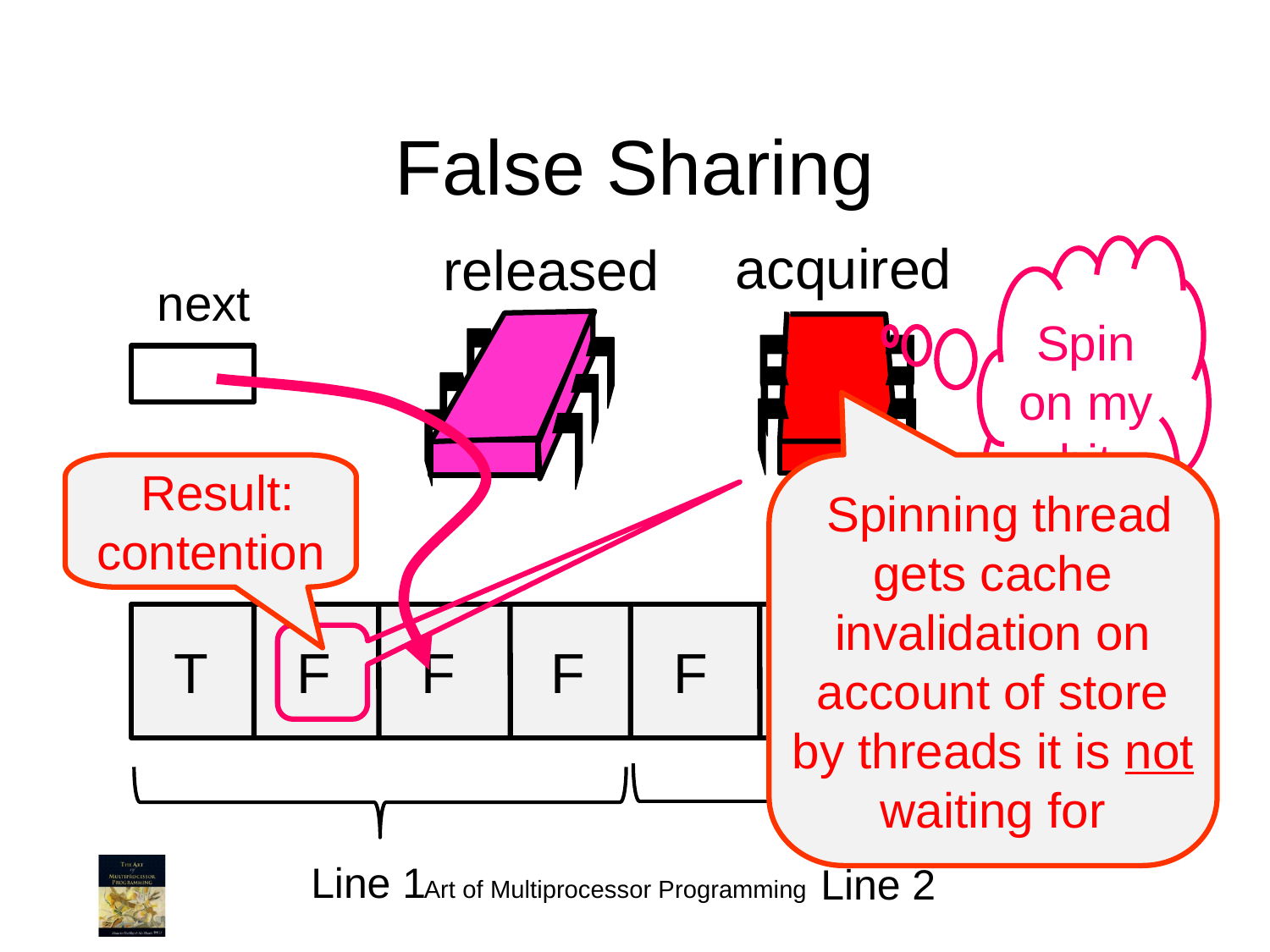

False Sharing
acquired

released

Spin on my
bit

next

 Spinning thread gets cache invalidation on account of store by threads it is not waiting for

 Result: contention

flags

T
F
F
F
F
F
F
F
Line 1
Line 2
Art of Multiprocessor Programming
128